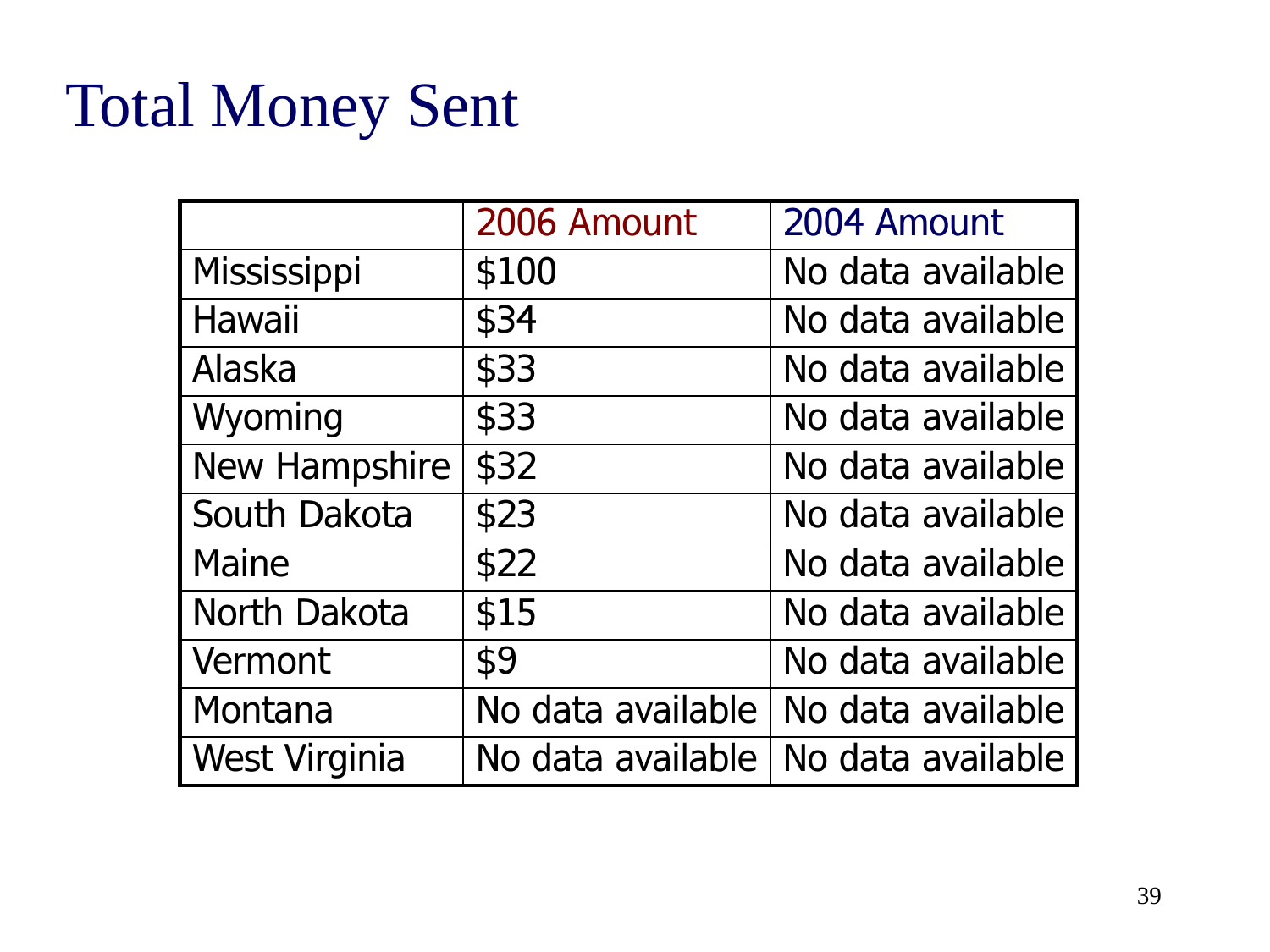

# Total Money Sent
|  | 2006 Amount | 2004 Amount |
| --- | --- | --- |
| Mississippi | $100 | No data available |
| Hawaii | $34 | No data available |
| Alaska | $33 | No data available |
| Wyoming | $33 | No data available |
| New Hampshire | $32 | No data available |
| South Dakota | $23 | No data available |
| Maine | $22 | No data available |
| North Dakota | $15 | No data available |
| Vermont | $9 | No data available |
| Montana | No data available | No data available |
| West Virginia | No data available | No data available |
39